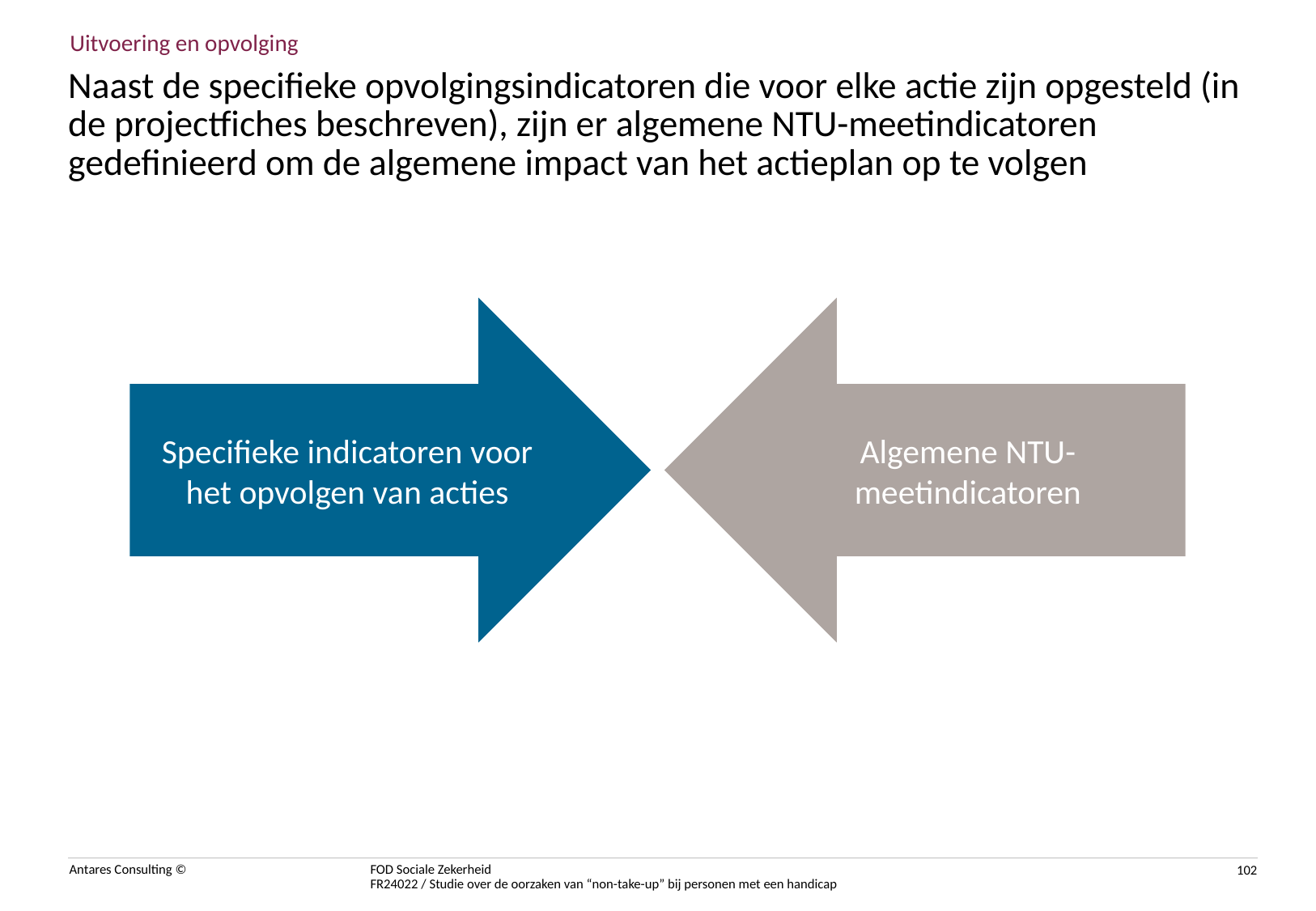

Uitvoering en opvolging
# Naast de specifieke opvolgingsindicatoren die voor elke actie zijn opgesteld (in de projectfiches beschreven), zijn er algemene NTU-meetindicatoren gedefinieerd om de algemene impact van het actieplan op te volgen
Specifieke indicatoren voor het opvolgen van acties
Algemene NTU-meetindicatoren